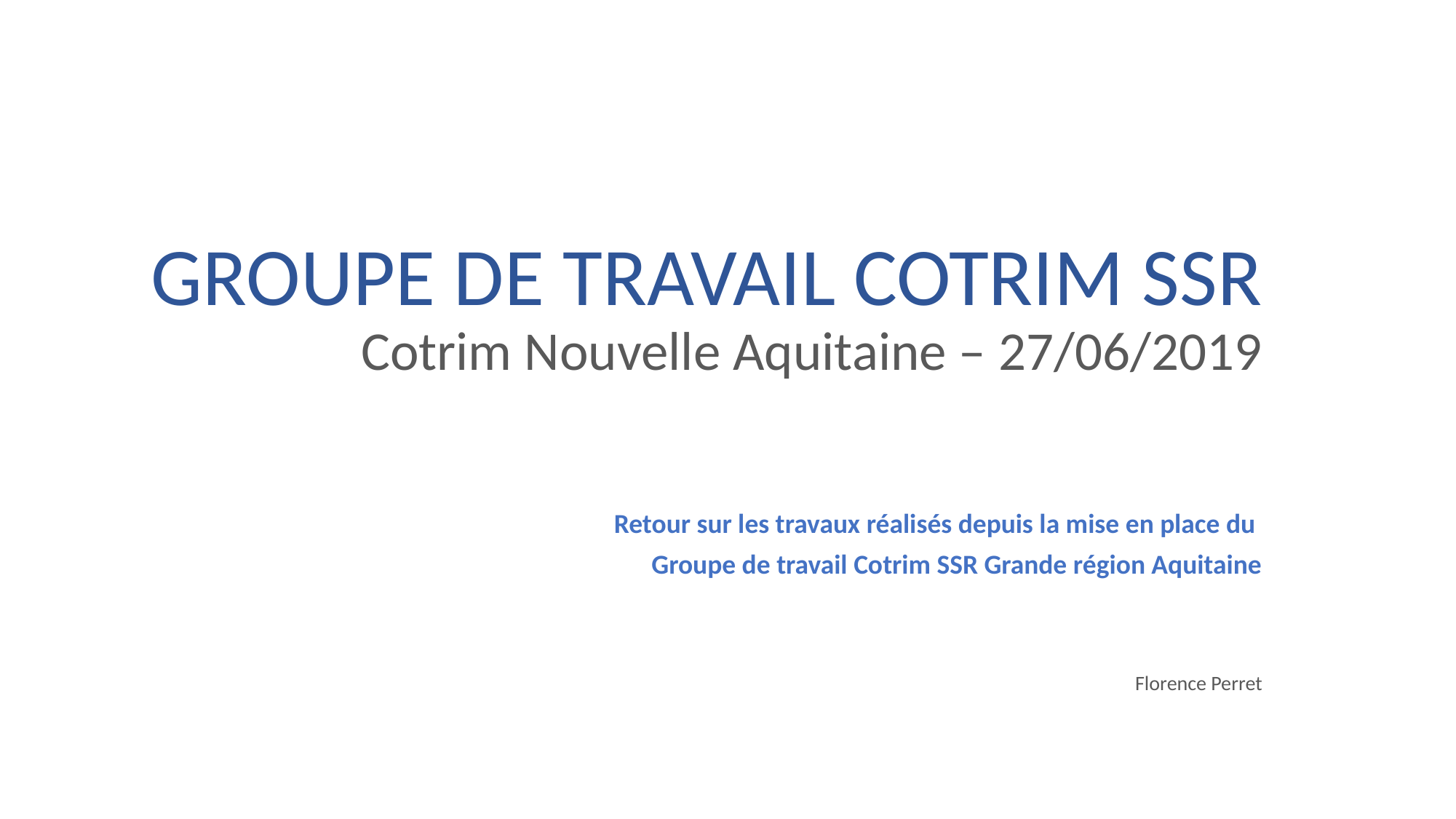

# GROUPE DE TRAVAIL COTRIM SSR Cotrim Nouvelle Aquitaine – 27/06/2019
Retour sur les travaux réalisés depuis la mise en place du
Groupe de travail Cotrim SSR Grande région Aquitaine

Florence Perret